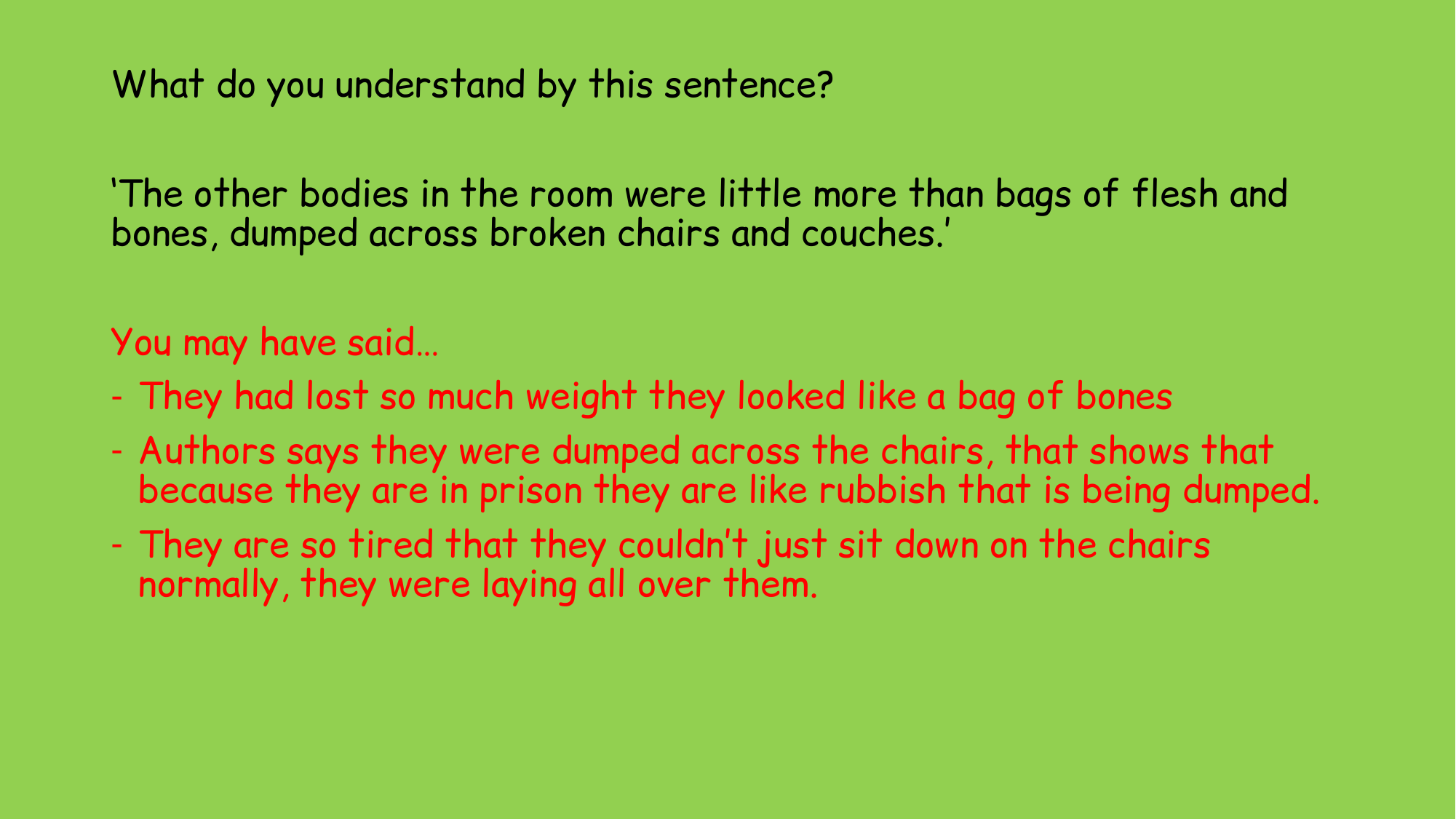

What do you understand by this sentence?

‘The other bodies in the room were little more than bags of flesh and bones, dumped across broken chairs and couches.’

You may have said…
They had lost so much weight they looked like a bag of bones
Authors says they were dumped across the chairs, that shows that because they are in prison they are like rubbish that is being dumped.
They are so tired that they couldn’t just sit down on the chairs normally, they were laying all over them.